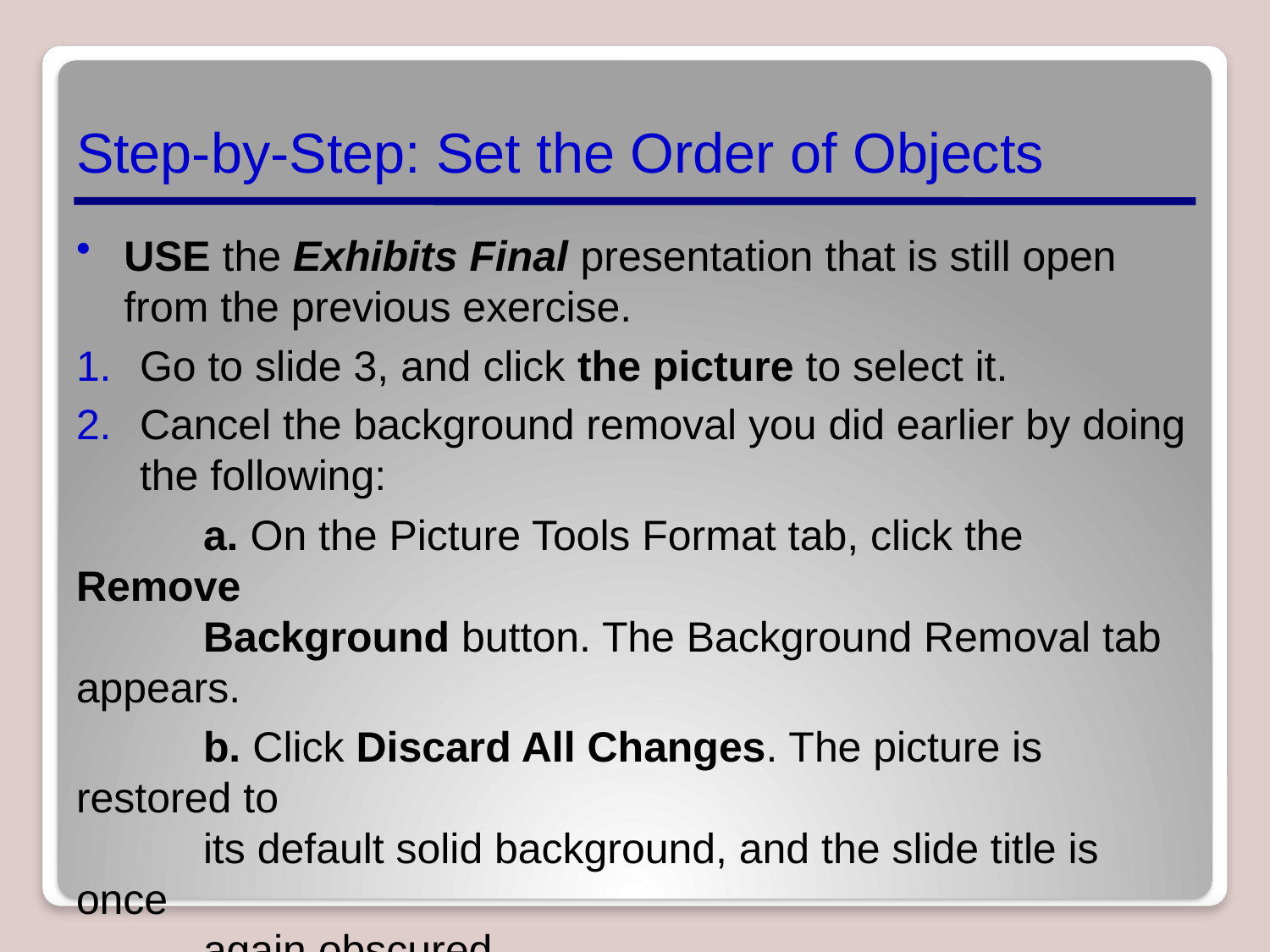

# Step-by-Step: Set the Order of Objects
USE the Exhibits Final presentation that is still open from the previous exercise.
Go to slide 3, and click the picture to select it.
Cancel the background removal you did earlier by doing the following:
	a. On the Picture Tools Format tab, click the Remove
	Background button. The Background Removal tab appears.
	b. Click Discard All Changes. The picture is restored to
	its default solid background, and the slide title is once
	again obscured.